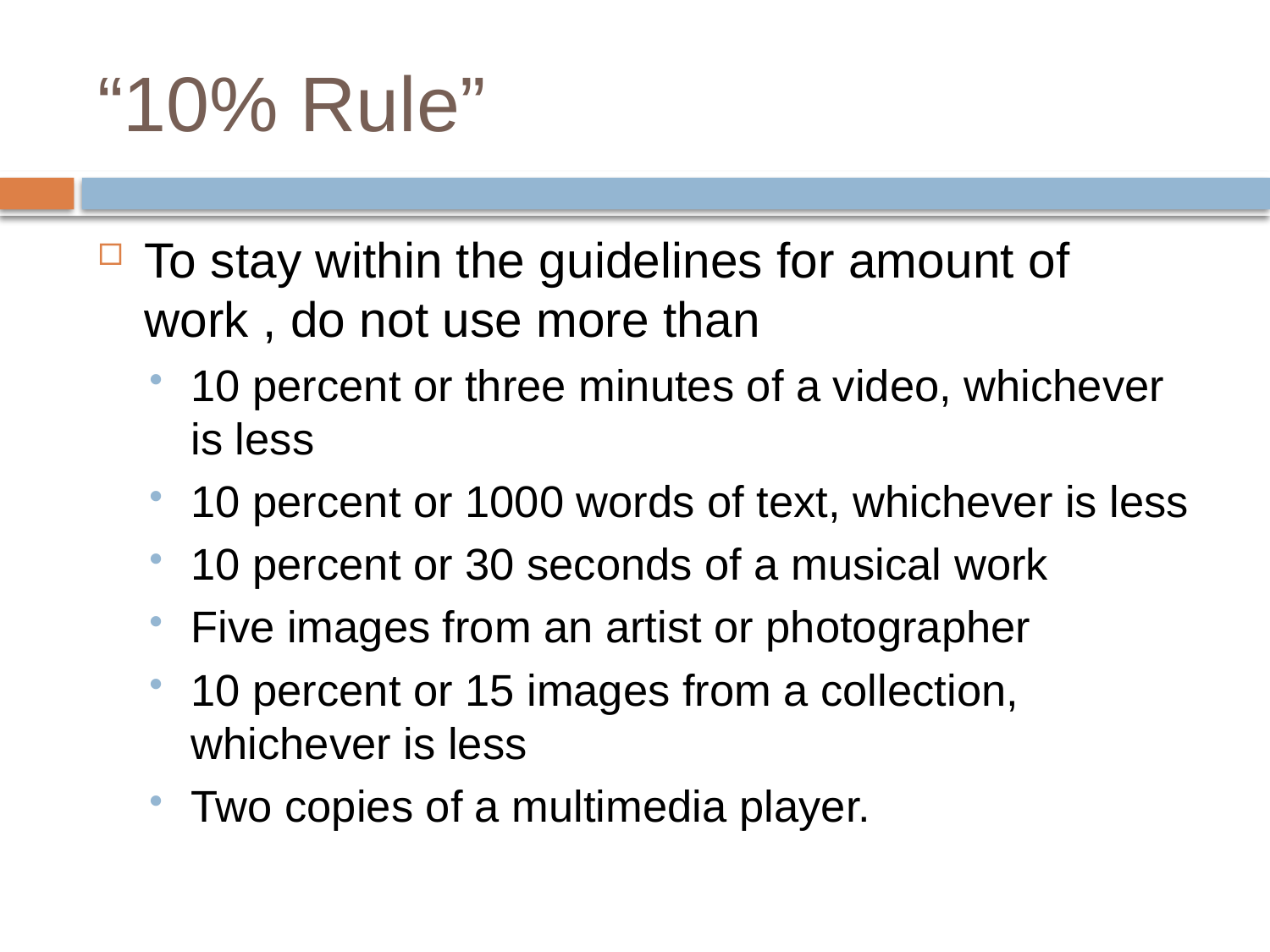

# “10% Rule”
To stay within the guidelines for amount of work , do not use more than
10 percent or three minutes of a video, whichever is less
10 percent or 1000 words of text, whichever is less
10 percent or 30 seconds of a musical work
Five images from an artist or photographer
10 percent or 15 images from a collection, whichever is less
Two copies of a multimedia player.